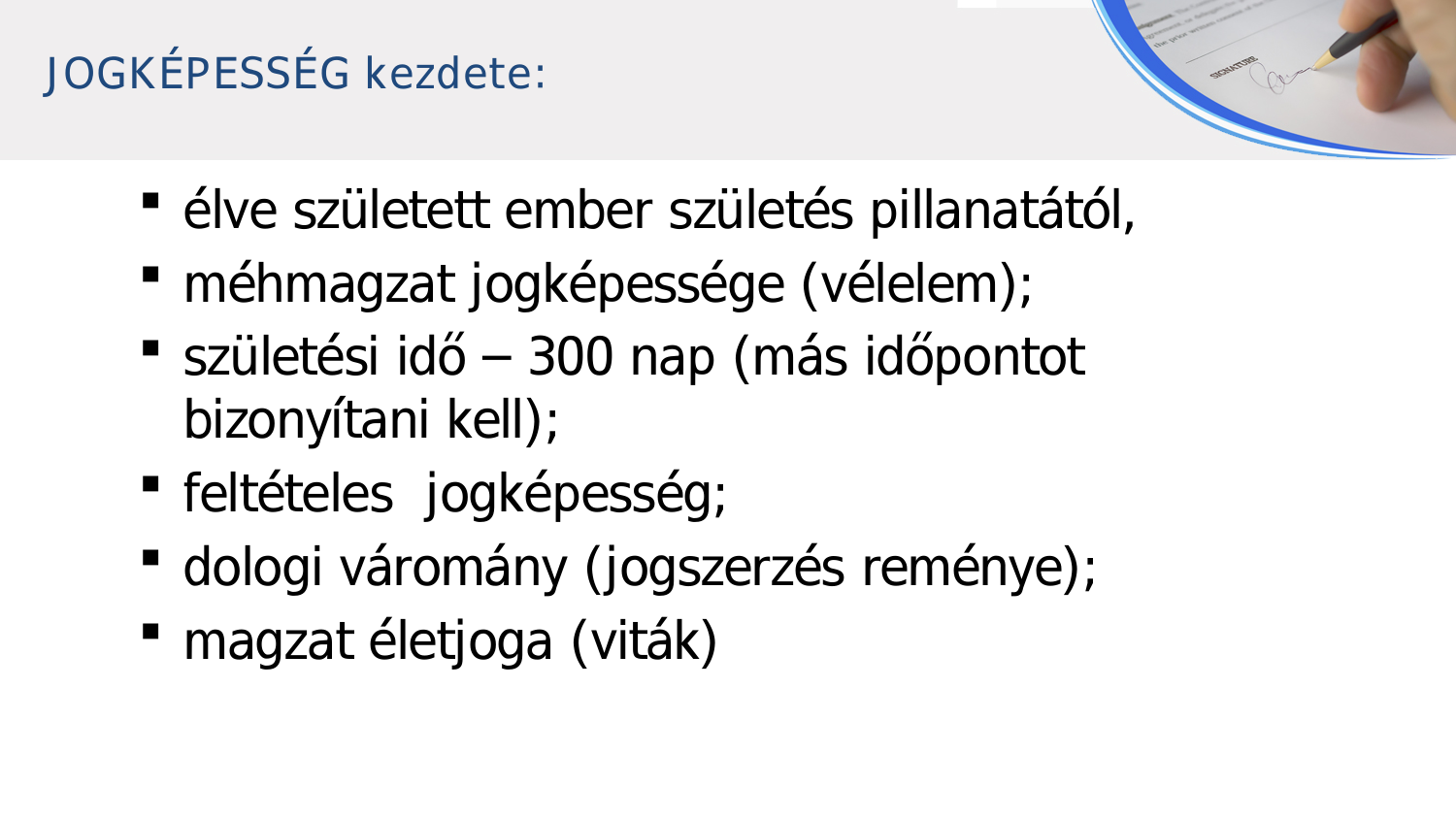

JOGKÉPESSÉG kezdete:
élve született ember születés pillanatától,
méhmagzat jogképessége (vélelem);
születési idő – 300 nap (más időpontot
bizonyítani kell);
feltételes  jogképesség;
dologi váromány (jogszerzés reménye);
magzat életjoga (viták)